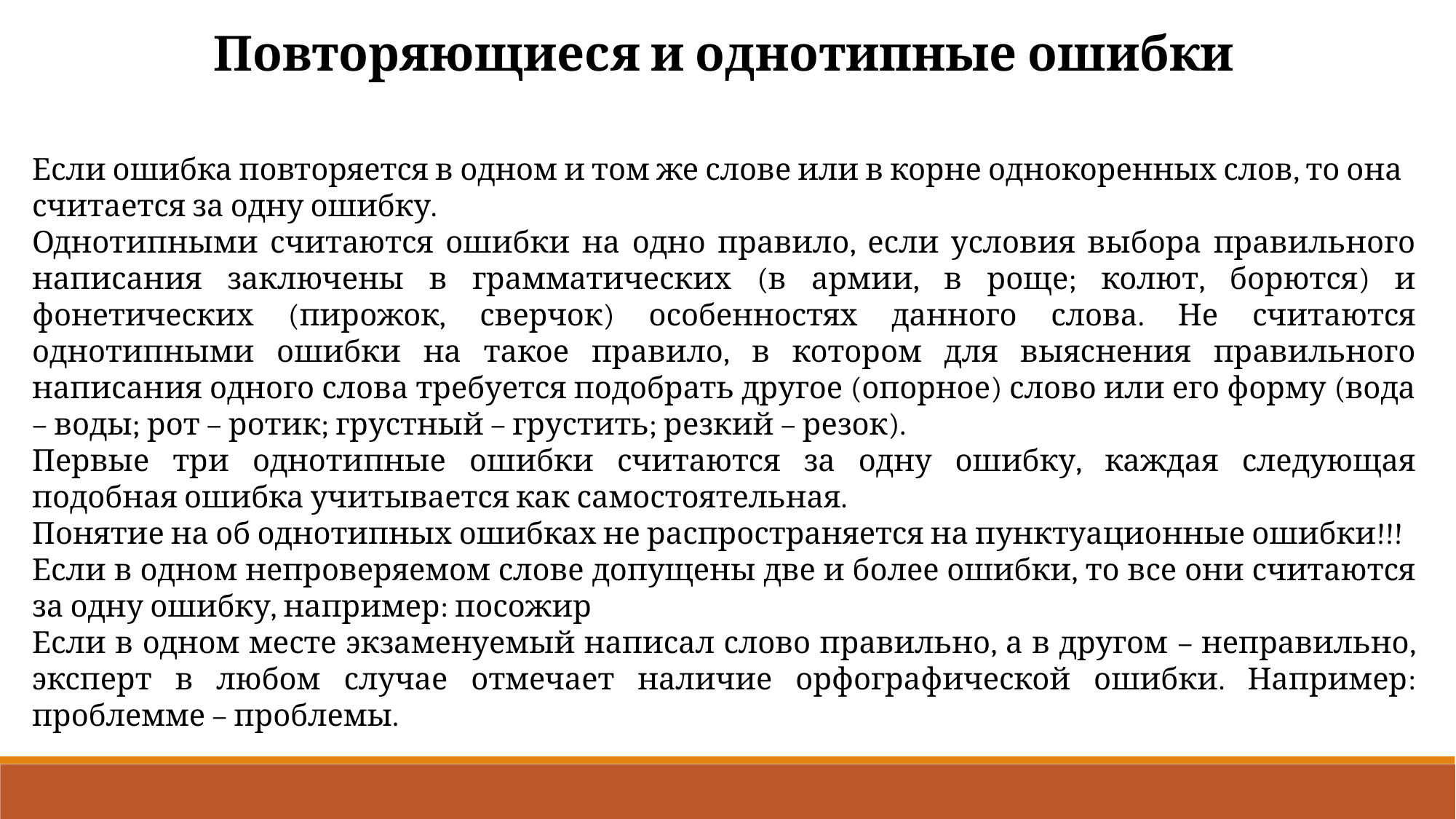

Повторяющиеся и однотипные ошибки

Если ошибка повторяется в одном и том же слове или в корне однокоренных слов, то она считается за одну ошибку.
Однотипными считаются ошибки на одно правило, если условия выбора правильного написания заключены в грамматических (в армии, в роще; колют, борются) и фонетических (пирожок, сверчок) особенностях данного слова. Не считаются однотипными ошибки на такое правило, в котором для выяснения правильного написания одного слова требуется подобрать другое (опорное) слово или его форму (вода – воды; рот – ротик; грустный – грустить; резкий – резок).
Первые три однотипные ошибки считаются за одну ошибку, каждая следующая подобная ошибка учитывается как самостоятельная.
Понятие на об однотипных ошибках не распространяется на пунктуационные ошибки!!!
Если в одном непроверяемом слове допущены две и более ошибки, то все они считаются за одну ошибку, например: посожир
Если в одном месте экзаменуемый написал слово правильно, а в другом – неправильно, эксперт в любом случае отмечает наличие орфографической ошибки. Например: проблемме – проблемы.